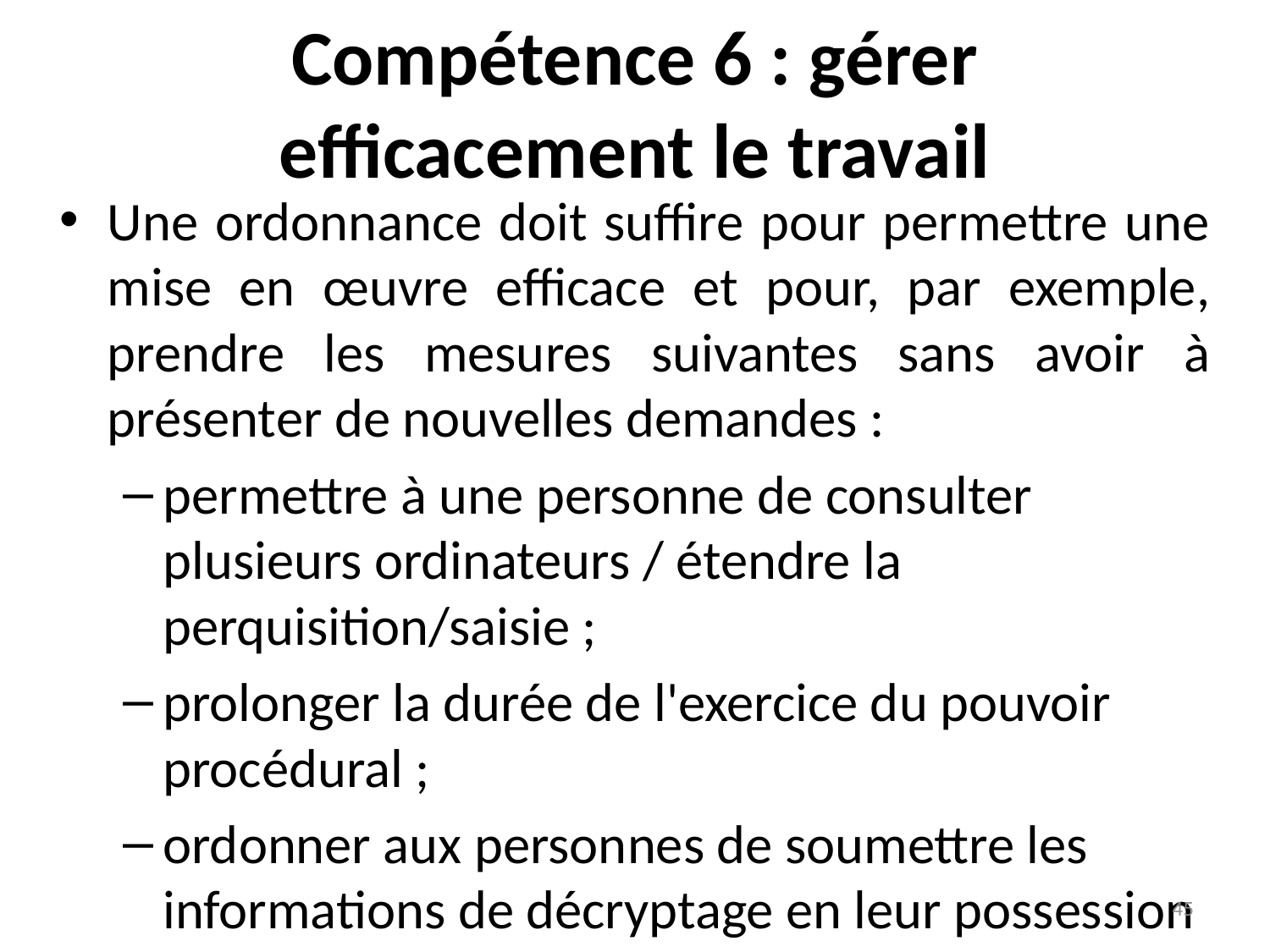

# Compétence 6 : gérer efficacement le travail
Une ordonnance doit suffire pour permettre une mise en œuvre efficace et pour, par exemple, prendre les mesures suivantes sans avoir à présenter de nouvelles demandes :
permettre à une personne de consulter plusieurs ordinateurs / étendre la perquisition/saisie ;
prolonger la durée de l'exercice du pouvoir procédural ;
ordonner aux personnes de soumettre les informations de décryptage en leur possession
45